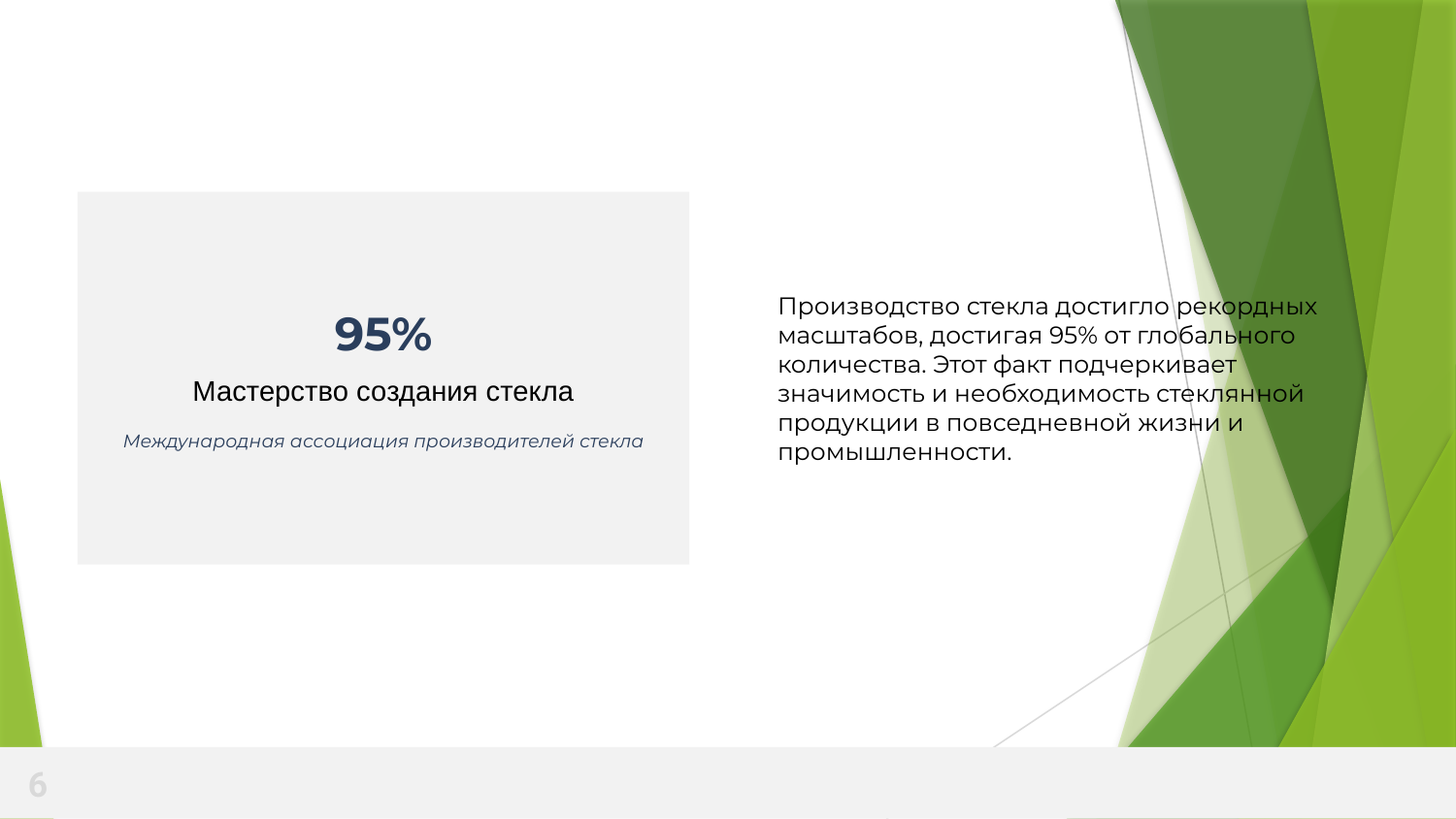

95%
Мастерство создания стекла
Международная ассоциация производителей стекла
Производство стекла достигло рекордных масштабов, достигая 95% от глобального количества. Этот факт подчеркивает значимость и необходимость стеклянной продукции в повседневной жизни и промышленности.

6